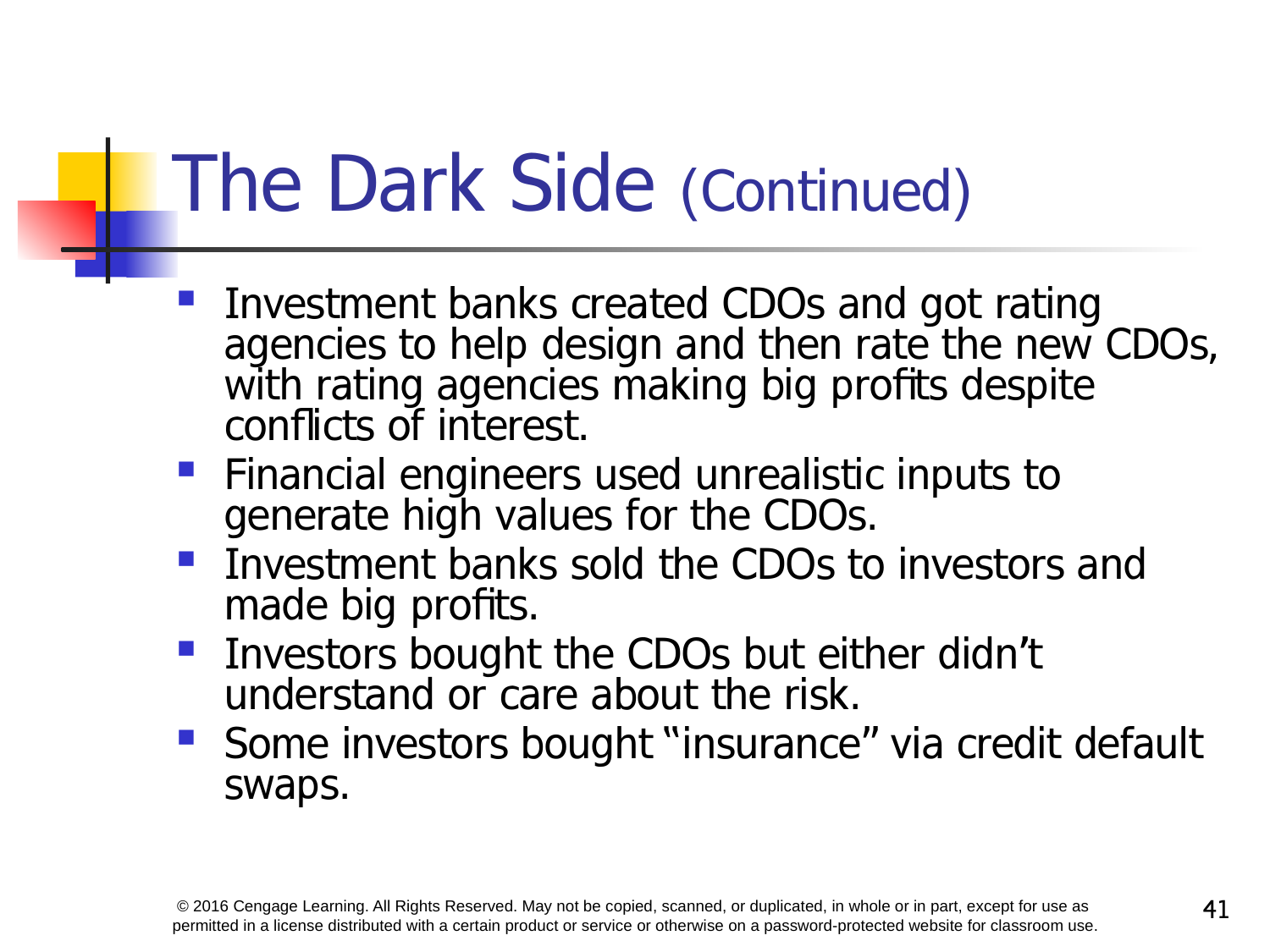

# The Dark Side (Continued)
Investment banks created CDOs and got rating agencies to help design and then rate the new CDOs, with rating agencies making big profits despite conflicts of interest.
Financial engineers used unrealistic inputs to generate high values for the CDOs.
Investment banks sold the CDOs to investors and made big profits.
Investors bought the CDOs but either didn’t understand or care about the risk.
Some investors bought “insurance” via credit default swaps.
41